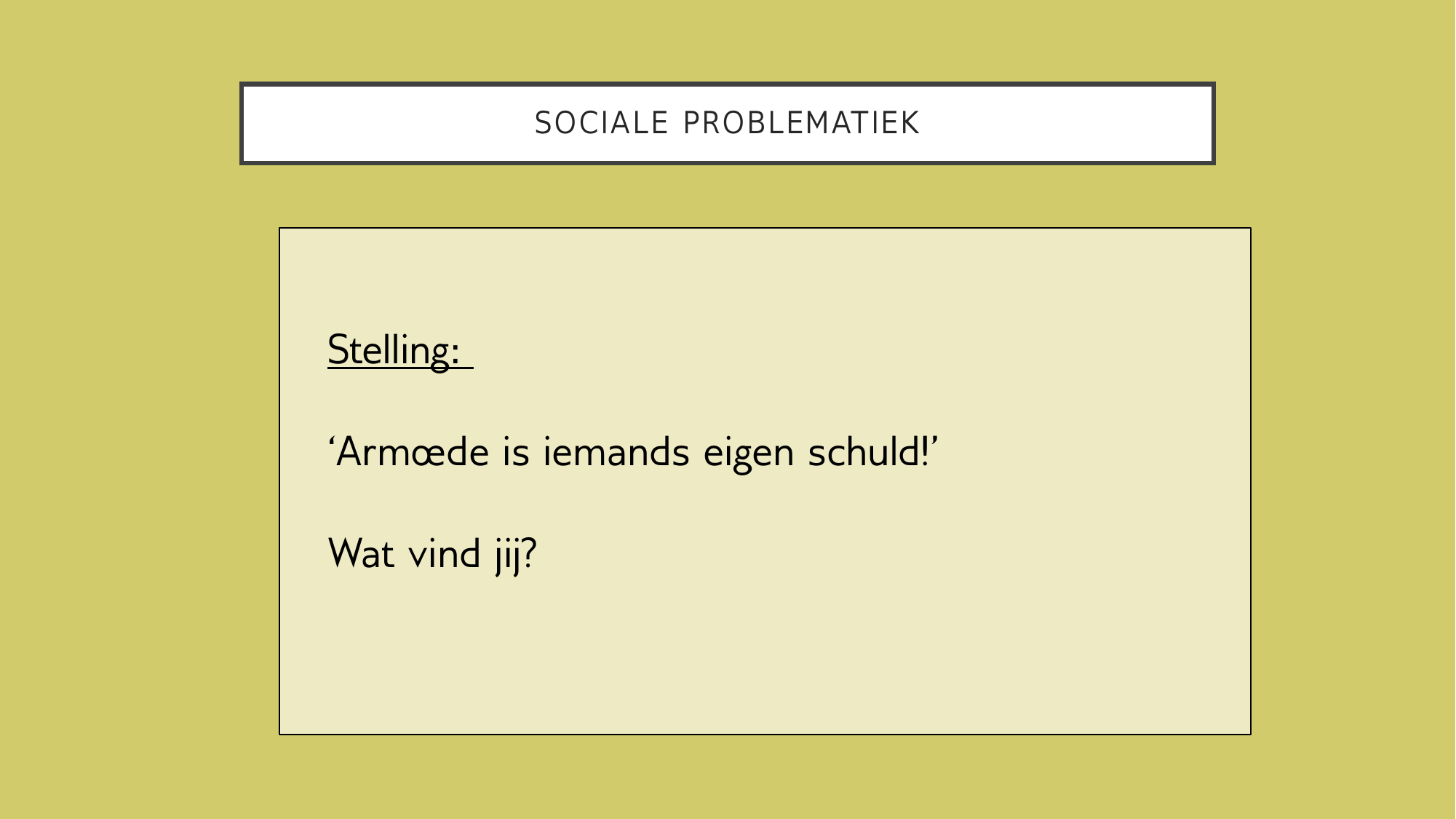

# Sociale problematiek

Stelling:

‘Armoede is iemands eigen schuld!’

Wat vind jij?